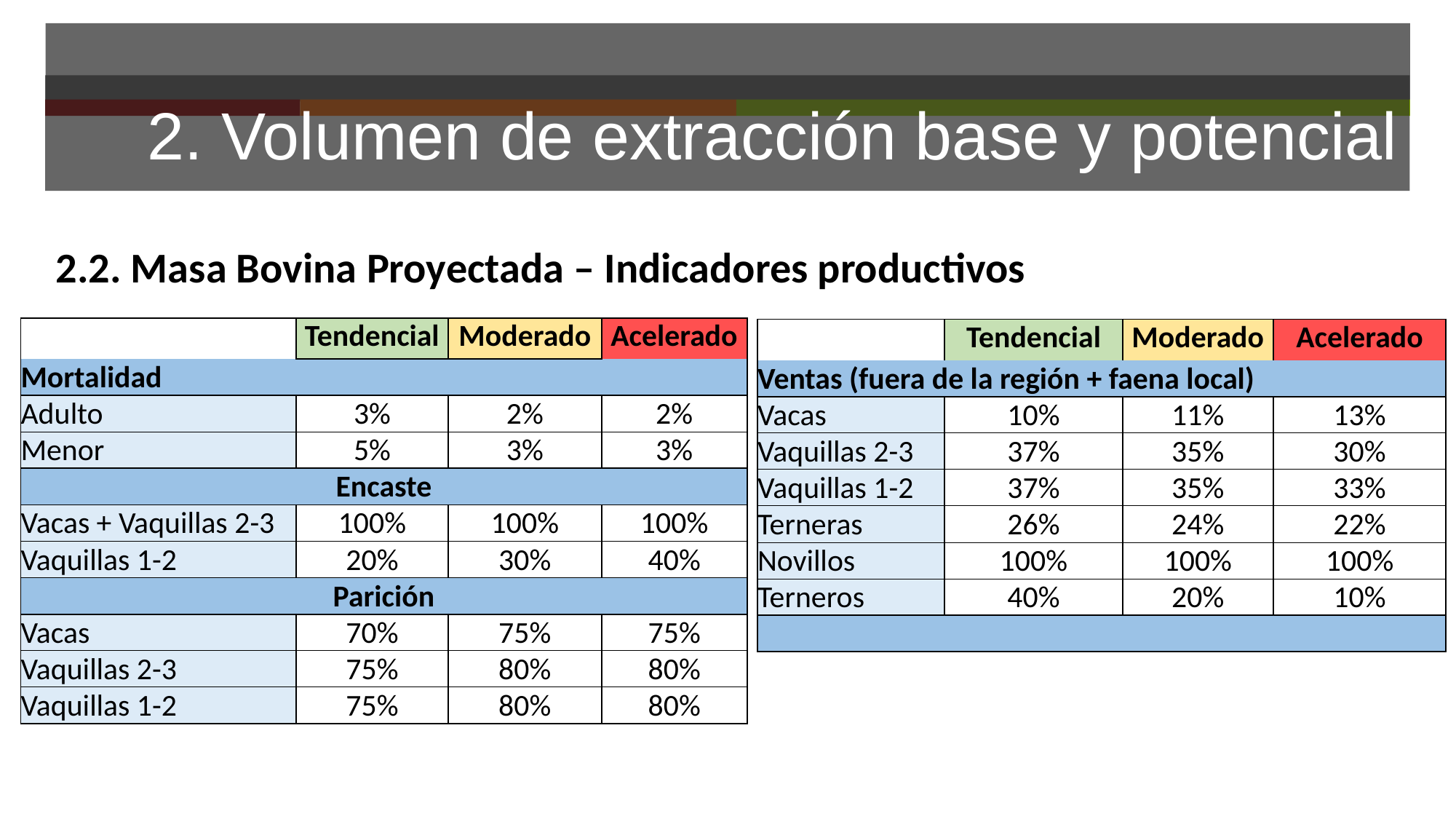

# 2. Volumen de extracción base y potencial
2.2. Masa Bovina Proyectada – Indicadores productivos
|  | Tendencial | Moderado | Acelerado |
| --- | --- | --- | --- |
| Mortalidad |  |  |  |
| Adulto | 3% | 2% | 2% |
| Menor | 5% | 3% | 3% |
| Encaste |  |  |  |
| Vacas + Vaquillas 2-3 | 100% | 100% | 100% |
| Vaquillas 1-2 | 20% | 30% | 40% |
| Parición |  |  |  |
| Vacas | 70% | 75% | 75% |
| Vaquillas 2-3 | 75% | 80% | 80% |
| Vaquillas 1-2 | 75% | 80% | 80% |
|  | Tendencial | Moderado | Acelerado |
| --- | --- | --- | --- |
| Ventas (fuera de la región + faena local) |  |  |  |
| Vacas | 10% | 11% | 13% |
| Vaquillas 2-3 | 37% | 35% | 30% |
| Vaquillas 1-2 | 37% | 35% | 33% |
| Terneras | 26% | 24% | 22% |
| Novillos | 100% | 100% | 100% |
| Terneros | 40% | 20% | 10% |
|  |  |  |  |